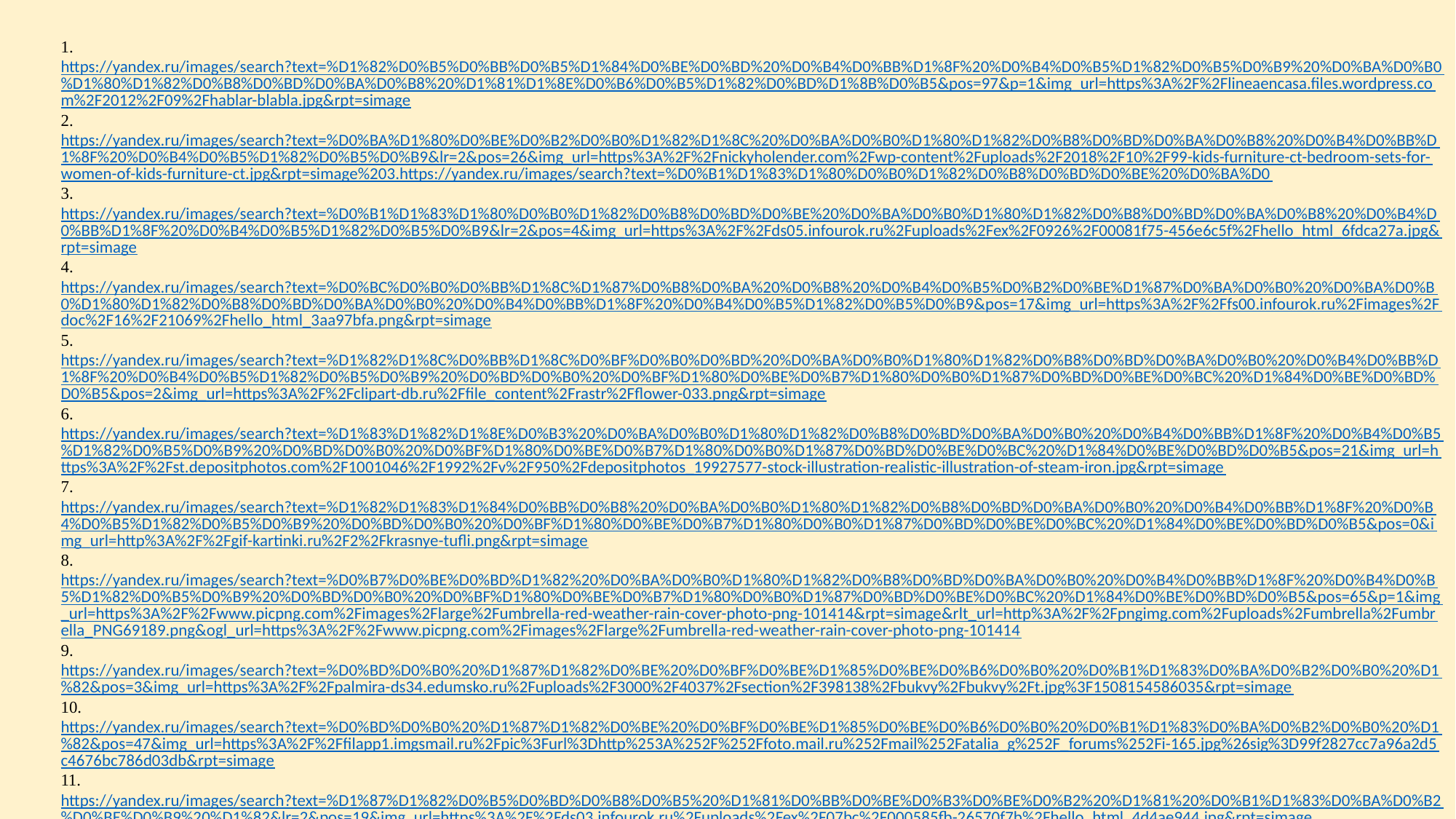

1.https://yandex.ru/images/search?text=%D1%82%D0%B5%D0%BB%D0%B5%D1%84%D0%BE%D0%BD%20%D0%B4%D0%BB%D1%8F%20%D0%B4%D0%B5%D1%82%D0%B5%D0%B9%20%D0%BA%D0%B0%D1%80%D1%82%D0%B8%D0%BD%D0%BA%D0%B8%20%D1%81%D1%8E%D0%B6%D0%B5%D1%82%D0%BD%D1%8B%D0%B5&pos=97&p=1&img_url=https%3A%2F%2Flineaencasa.files.wordpress.com%2F2012%2F09%2Fhablar-blabla.jpg&rpt=simage
2.https://yandex.ru/images/search?text=%D0%BA%D1%80%D0%BE%D0%B2%D0%B0%D1%82%D1%8C%20%D0%BA%D0%B0%D1%80%D1%82%D0%B8%D0%BD%D0%BA%D0%B8%20%D0%B4%D0%BB%D1%8F%20%D0%B4%D0%B5%D1%82%D0%B5%D0%B9&lr=2&pos=26&img_url=https%3A%2F%2Fnickyholender.com%2Fwp-content%2Fuploads%2F2018%2F10%2F99-kids-furniture-ct-bedroom-sets-for-women-of-kids-furniture-ct.jpg&rpt=simage%203.https://yandex.ru/images/search?text=%D0%B1%D1%83%D1%80%D0%B0%D1%82%D0%B8%D0%BD%D0%BE%20%D0%BA%D0
3.https://yandex.ru/images/search?text=%D0%B1%D1%83%D1%80%D0%B0%D1%82%D0%B8%D0%BD%D0%BE%20%D0%BA%D0%B0%D1%80%D1%82%D0%B8%D0%BD%D0%BA%D0%B8%20%D0%B4%D0%BB%D1%8F%20%D0%B4%D0%B5%D1%82%D0%B5%D0%B9&lr=2&pos=4&img_url=https%3A%2F%2Fds05.infourok.ru%2Fuploads%2Fex%2F0926%2F00081f75-456e6c5f%2Fhello_html_6fdca27a.jpg&rpt=simage
4.https://yandex.ru/images/search?text=%D0%BC%D0%B0%D0%BB%D1%8C%D1%87%D0%B8%D0%BA%20%D0%B8%20%D0%B4%D0%B5%D0%B2%D0%BE%D1%87%D0%BA%D0%B0%20%D0%BA%D0%B0%D1%80%D1%82%D0%B8%D0%BD%D0%BA%D0%B0%20%D0%B4%D0%BB%D1%8F%20%D0%B4%D0%B5%D1%82%D0%B5%D0%B9&pos=17&img_url=https%3A%2F%2Ffs00.infourok.ru%2Fimages%2Fdoc%2F16%2F21069%2Fhello_html_3aa97bfa.png&rpt=simage
5.https://yandex.ru/images/search?text=%D1%82%D1%8C%D0%BB%D1%8C%D0%BF%D0%B0%D0%BD%20%D0%BA%D0%B0%D1%80%D1%82%D0%B8%D0%BD%D0%BA%D0%B0%20%D0%B4%D0%BB%D1%8F%20%D0%B4%D0%B5%D1%82%D0%B5%D0%B9%20%D0%BD%D0%B0%20%D0%BF%D1%80%D0%BE%D0%B7%D1%80%D0%B0%D1%87%D0%BD%D0%BE%D0%BC%20%D1%84%D0%BE%D0%BD%D0%B5&pos=2&img_url=https%3A%2F%2Fclipart-db.ru%2Ffile_content%2Frastr%2Fflower-033.png&rpt=simage
6.https://yandex.ru/images/search?text=%D1%83%D1%82%D1%8E%D0%B3%20%D0%BA%D0%B0%D1%80%D1%82%D0%B8%D0%BD%D0%BA%D0%B0%20%D0%B4%D0%BB%D1%8F%20%D0%B4%D0%B5%D1%82%D0%B5%D0%B9%20%D0%BD%D0%B0%20%D0%BF%D1%80%D0%BE%D0%B7%D1%80%D0%B0%D1%87%D0%BD%D0%BE%D0%BC%20%D1%84%D0%BE%D0%BD%D0%B5&pos=21&img_url=https%3A%2F%2Fst.depositphotos.com%2F1001046%2F1992%2Fv%2F950%2Fdepositphotos_19927577-stock-illustration-realistic-illustration-of-steam-iron.jpg&rpt=simage
7.https://yandex.ru/images/search?text=%D1%82%D1%83%D1%84%D0%BB%D0%B8%20%D0%BA%D0%B0%D1%80%D1%82%D0%B8%D0%BD%D0%BA%D0%B0%20%D0%B4%D0%BB%D1%8F%20%D0%B4%D0%B5%D1%82%D0%B5%D0%B9%20%D0%BD%D0%B0%20%D0%BF%D1%80%D0%BE%D0%B7%D1%80%D0%B0%D1%87%D0%BD%D0%BE%D0%BC%20%D1%84%D0%BE%D0%BD%D0%B5&pos=0&img_url=http%3A%2F%2Fgif-kartinki.ru%2F2%2Fkrasnye-tufli.png&rpt=simage
8.https://yandex.ru/images/search?text=%D0%B7%D0%BE%D0%BD%D1%82%20%D0%BA%D0%B0%D1%80%D1%82%D0%B8%D0%BD%D0%BA%D0%B0%20%D0%B4%D0%BB%D1%8F%20%D0%B4%D0%B5%D1%82%D0%B5%D0%B9%20%D0%BD%D0%B0%20%D0%BF%D1%80%D0%BE%D0%B7%D1%80%D0%B0%D1%87%D0%BD%D0%BE%D0%BC%20%D1%84%D0%BE%D0%BD%D0%B5&pos=65&p=1&img_url=https%3A%2F%2Fwww.picpng.com%2Fimages%2Flarge%2Fumbrella-red-weather-rain-cover-photo-png-101414&rpt=simage&rlt_url=http%3A%2F%2Fpngimg.com%2Fuploads%2Fumbrella%2Fumbrella_PNG69189.png&ogl_url=https%3A%2F%2Fwww.picpng.com%2Fimages%2Flarge%2Fumbrella-red-weather-rain-cover-photo-png-101414
9.https://yandex.ru/images/search?text=%D0%BD%D0%B0%20%D1%87%D1%82%D0%BE%20%D0%BF%D0%BE%D1%85%D0%BE%D0%B6%D0%B0%20%D0%B1%D1%83%D0%BA%D0%B2%D0%B0%20%D1%82&pos=3&img_url=https%3A%2F%2Fpalmira-ds34.edumsko.ru%2Fuploads%2F3000%2F4037%2Fsection%2F398138%2Fbukvy%2Fbukvy%2Ft.jpg%3F1508154586035&rpt=simage
10.https://yandex.ru/images/search?text=%D0%BD%D0%B0%20%D1%87%D1%82%D0%BE%20%D0%BF%D0%BE%D1%85%D0%BE%D0%B6%D0%B0%20%D0%B1%D1%83%D0%BA%D0%B2%D0%B0%20%D1%82&pos=47&img_url=https%3A%2F%2Ffilapp1.imgsmail.ru%2Fpic%3Furl%3Dhttp%253A%252F%252Ffoto.mail.ru%252Fmail%252Fatalia_g%252F_forums%252Fi-165.jpg%26sig%3D99f2827cc7a96a2d5c4676bc786d03db&rpt=simage
11.https://yandex.ru/images/search?text=%D1%87%D1%82%D0%B5%D0%BD%D0%B8%D0%B5%20%D1%81%D0%BB%D0%BE%D0%B3%D0%BE%D0%B2%20%D1%81%20%D0%B1%D1%83%D0%BA%D0%B2%D0%BE%D0%B9%20%D1%82&lr=2&pos=19&img_url=https%3A%2F%2Fds03.infourok.ru%2Fuploads%2Fex%2F07bc%2F000585fb-26570f7b%2Fhello_html_4d4ae944.jpg&rpt=simage